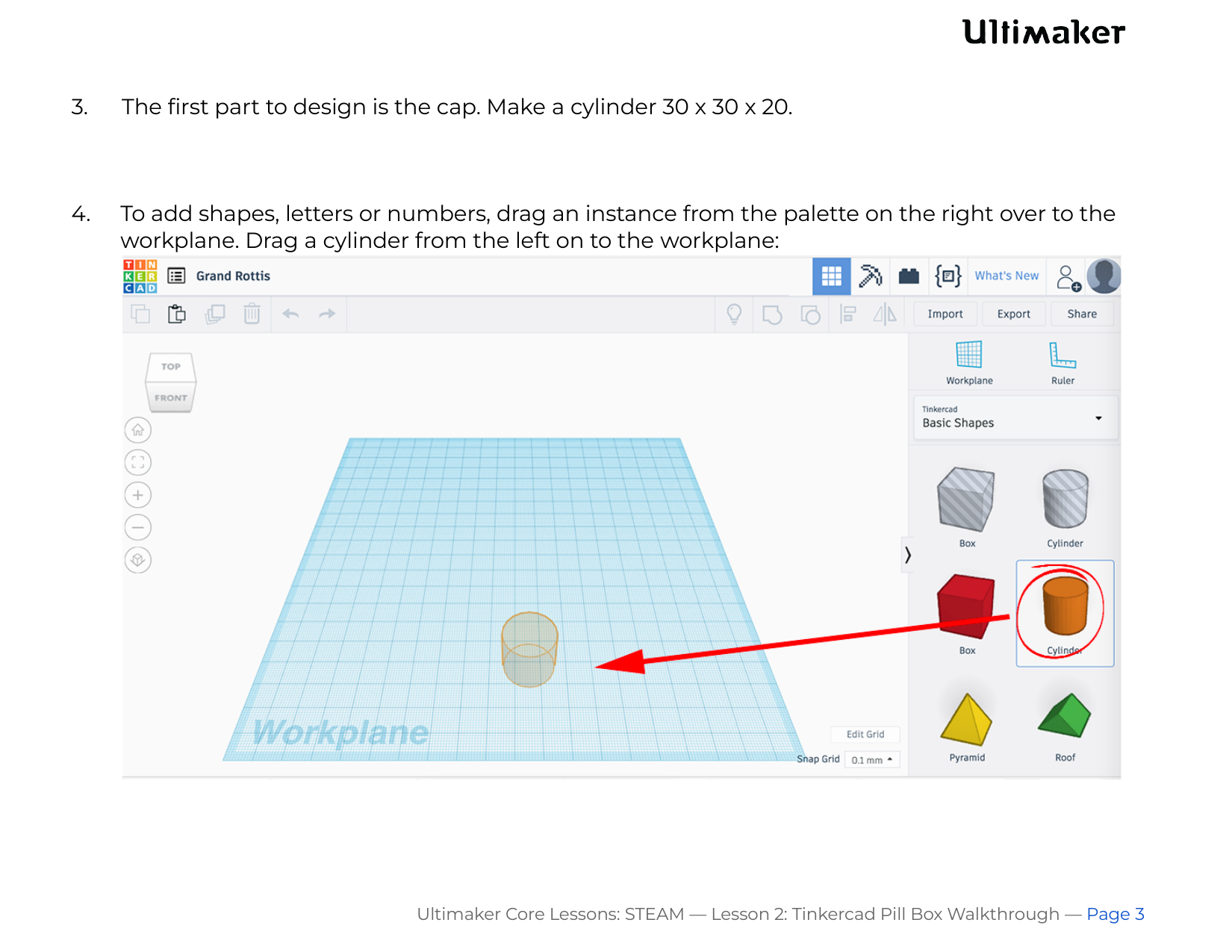

3.	The first part to design is the cap. Make a cylinder 30 x 30 x 20.
4.	To add shapes, letters or numbers, drag an instance from the palette on the right over to the  workplane. Drag a cylinder from the left on to the workplane:

Ultimaker Core Lessons: STEAM — Lesson 2: Tinkercad Pill Box Walkthrough — Page 3